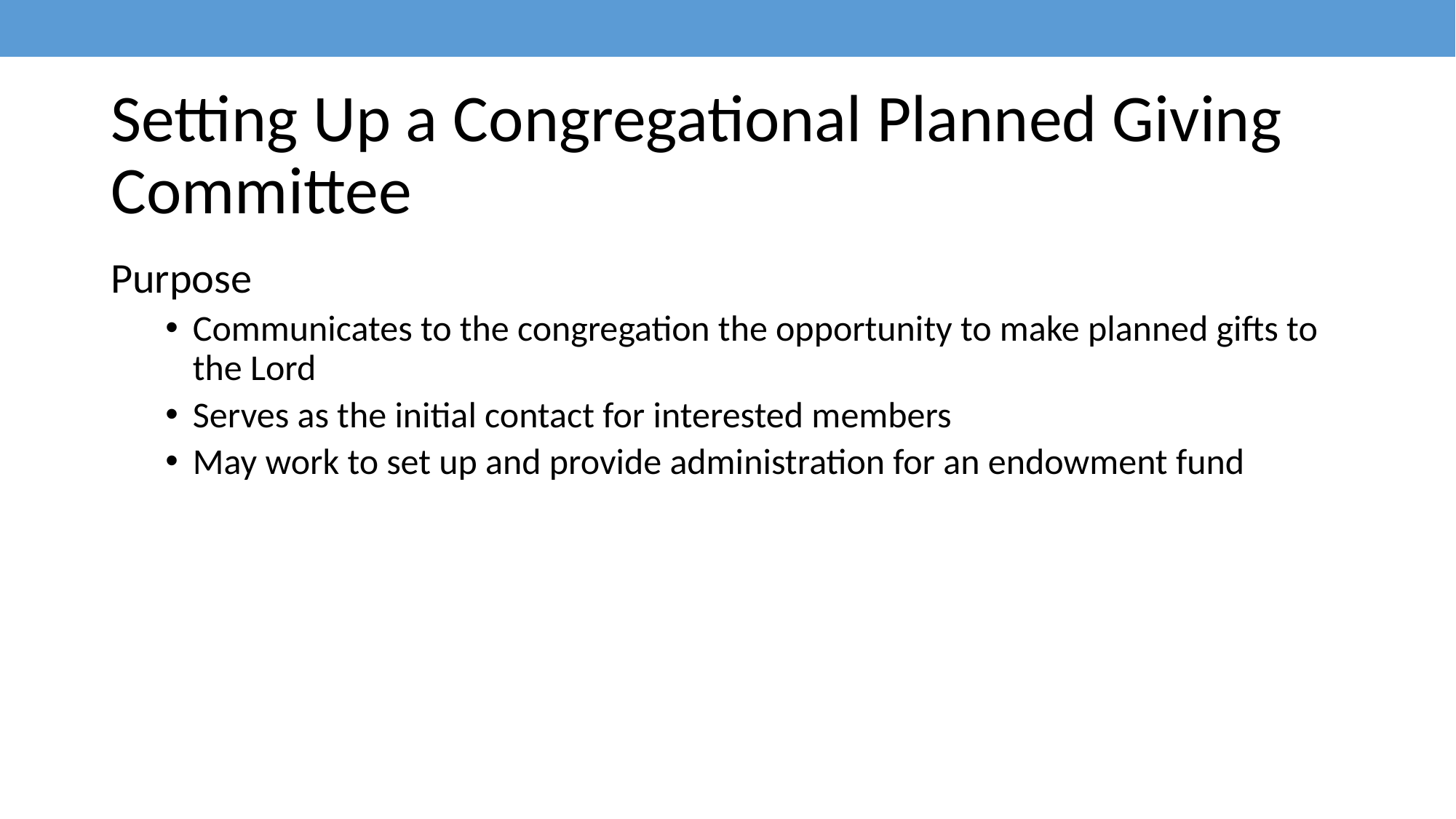

# Setting Up a Congregational Planned Giving Committee
Purpose
Communicates to the congregation the opportunity to make planned gifts to the Lord
Serves as the initial contact for interested members
May work to set up and provide administration for an endowment fund